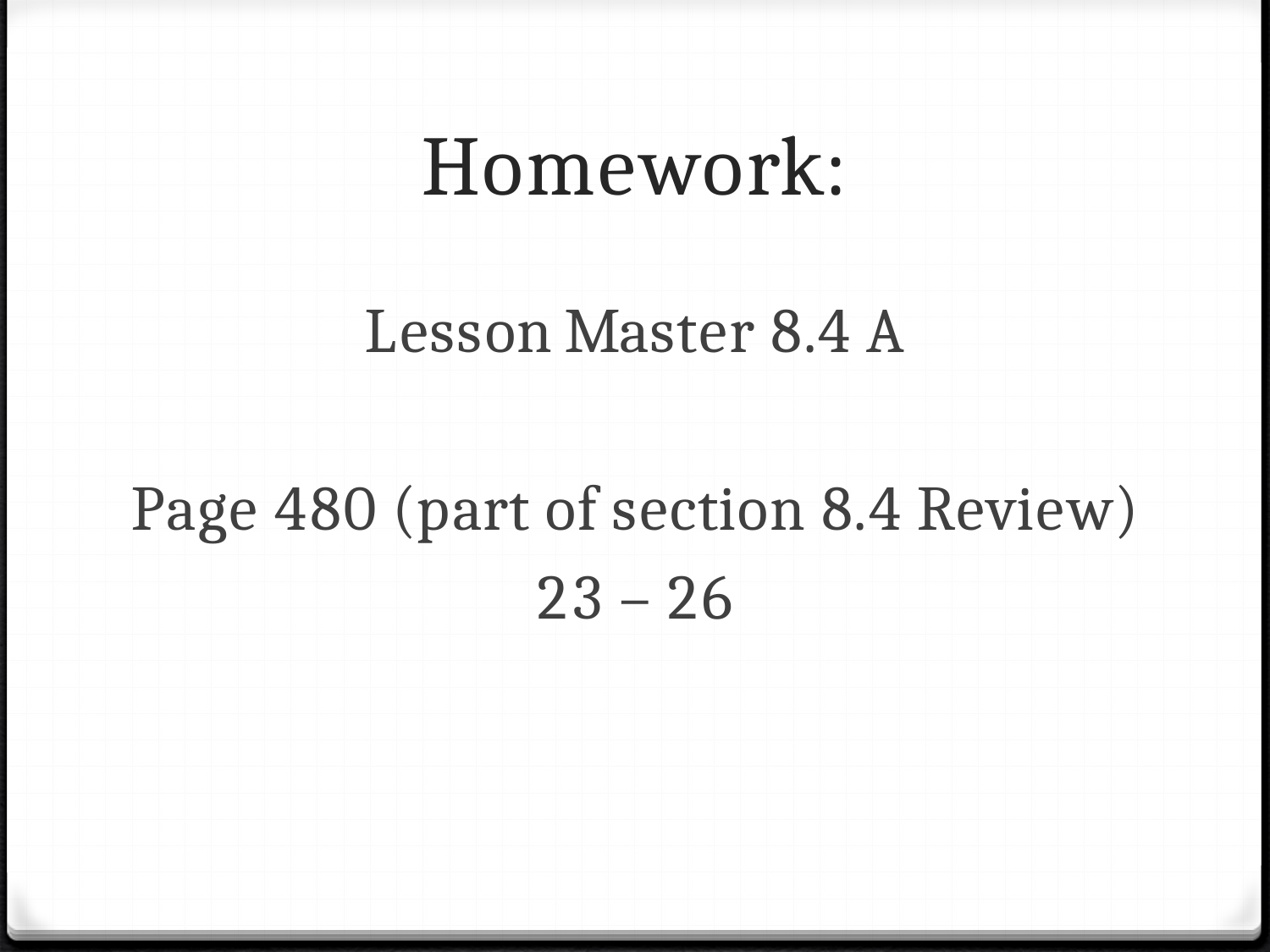

# Homework:
Lesson Master 8.4 A

Page 480 (part of section 8.4 Review)
23 – 26